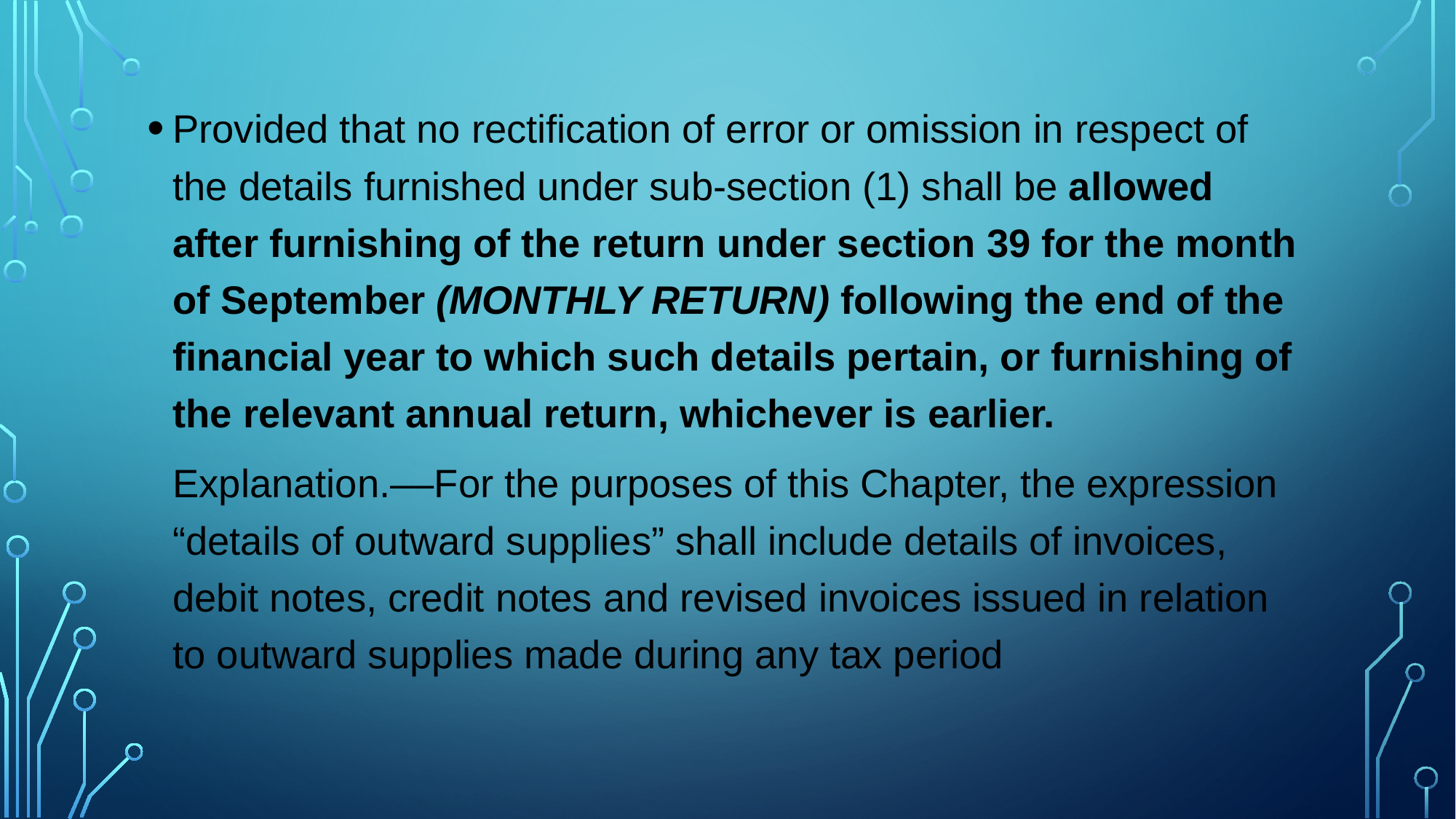

Provided that no rectification of error or omission in respect of the details furnished under sub-section (1) shall be allowed after furnishing of the return under section 39 for the month of September (MONTHLY RETURN) following the end of the financial year to which such details pertain, or furnishing of the relevant annual return, whichever is earlier.
	Explanation.––For the purposes of this Chapter, the expression “details of outward supplies” shall include details of invoices, debit notes, credit notes and revised invoices issued in relation to outward supplies made during any tax period